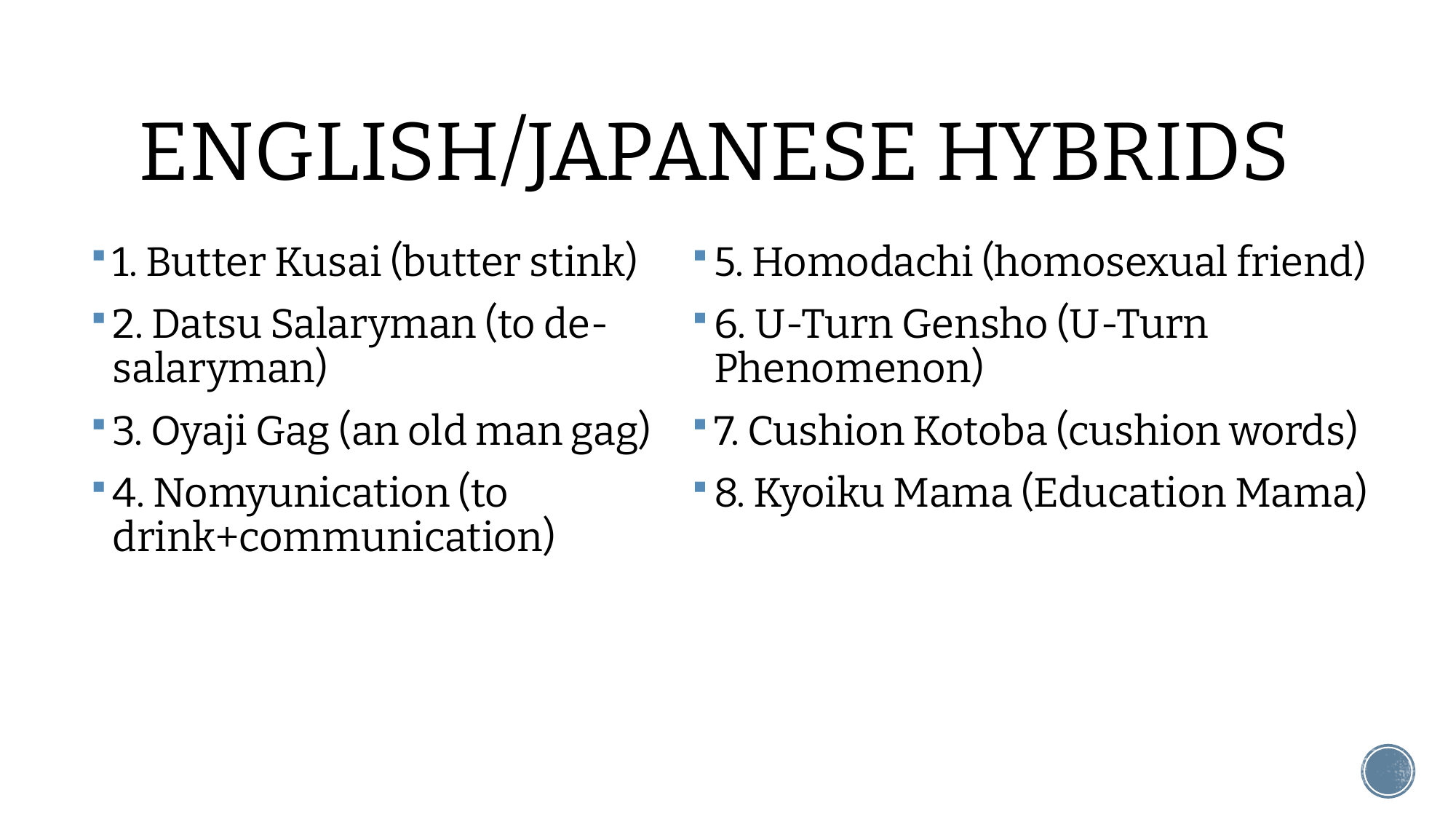

# English/Japanese Hybrids
1. Butter Kusai (butter stink)
2. Datsu Salaryman (to de-salaryman)
3. Oyaji Gag (an old man gag)
4. Nomyunication (to drink+communication)

5. Homodachi (homosexual friend)
6. U-Turn Gensho (U-Turn Phenomenon)
7. Cushion Kotoba (cushion words)
8. Kyoiku Mama (Education Mama)